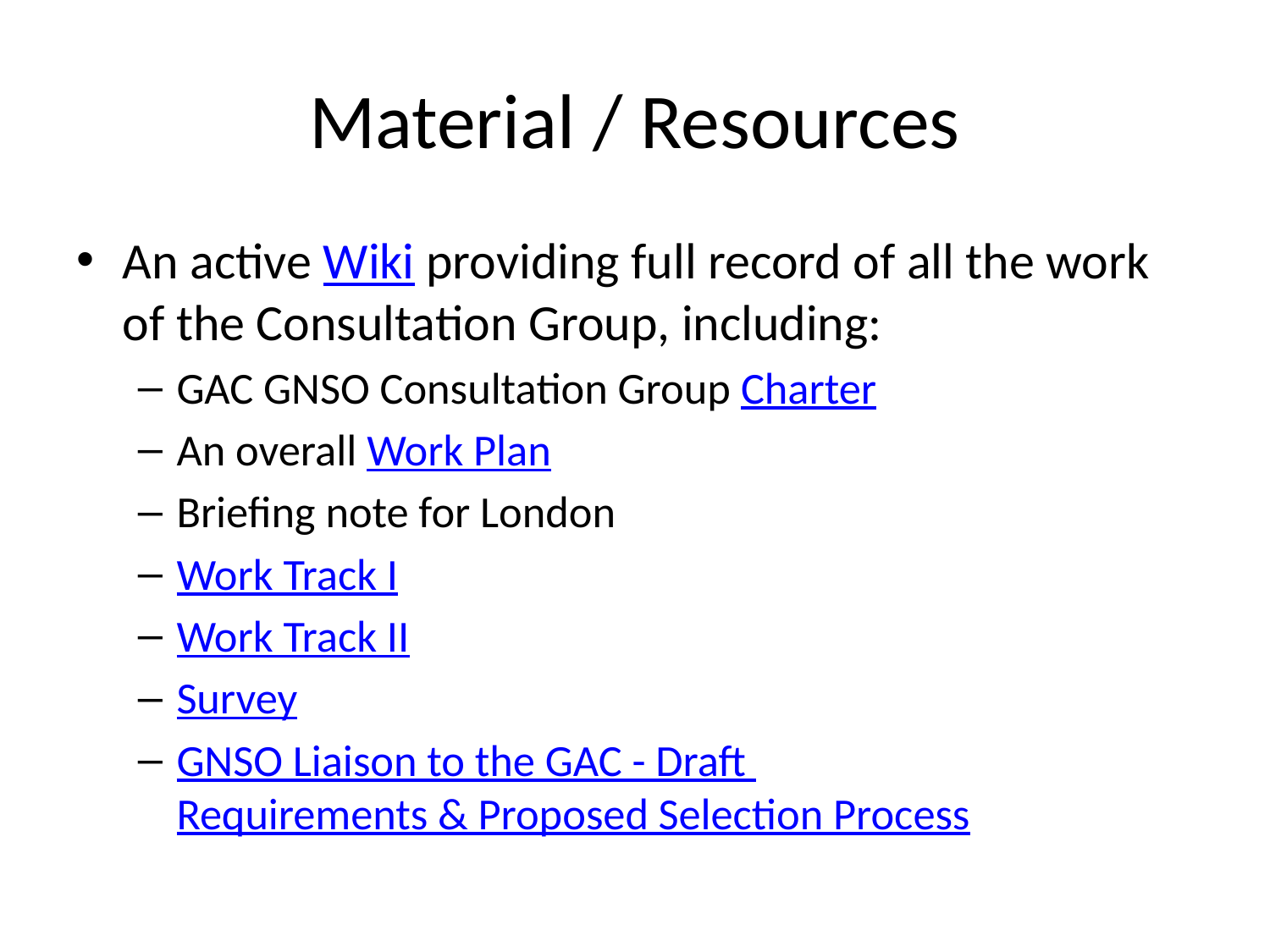

# Material / Resources
An active Wiki providing full record of all the work of the Consultation Group, including:
GAC GNSO Consultation Group Charter
An overall Work Plan
Briefing note for London
Work Track I
Work Track II
Survey
GNSO Liaison to the GAC - Draft Requirements & Proposed Selection Process